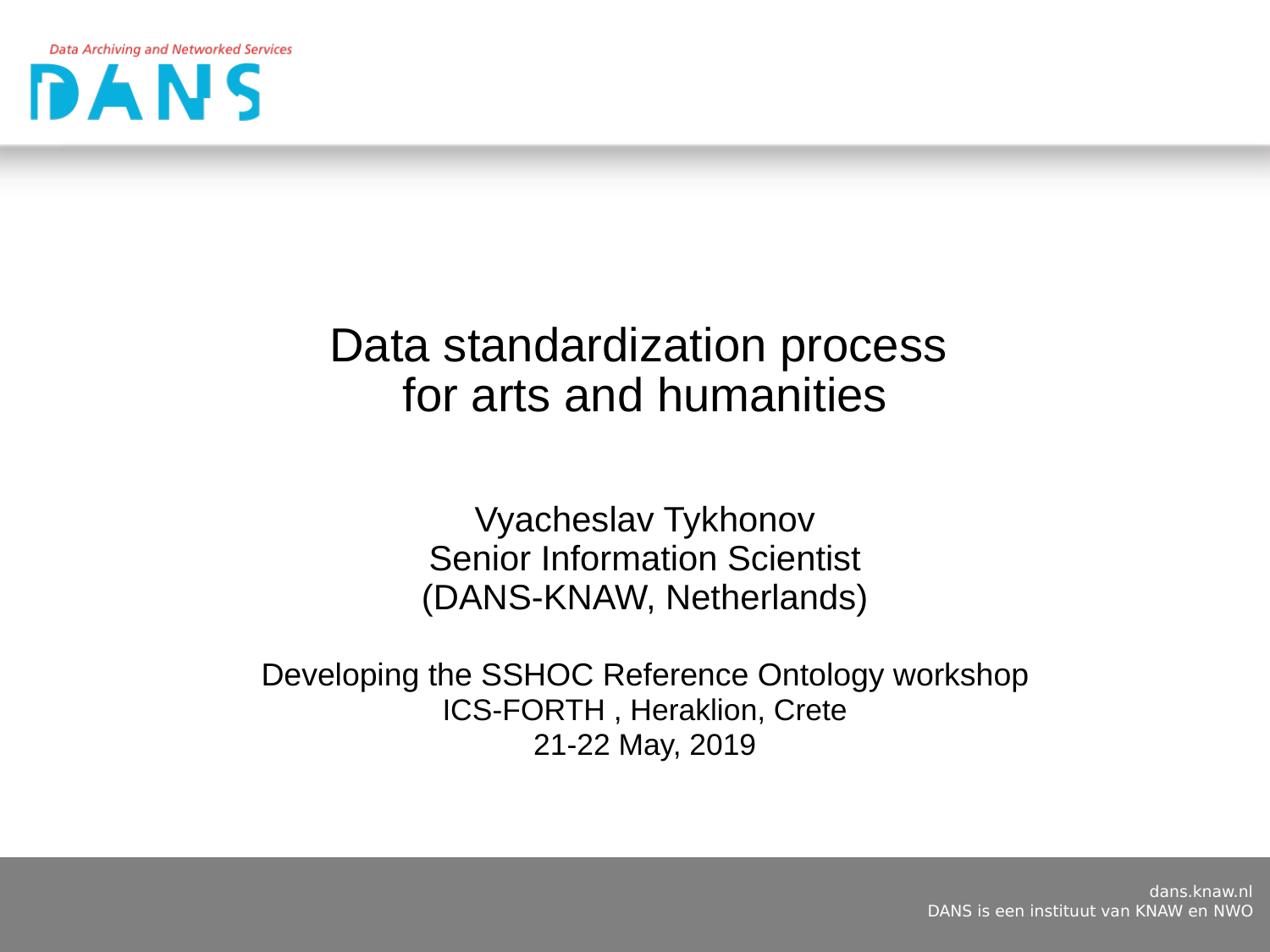

Data standardization process
for arts and humanities

Vyacheslav Tykhonov
Senior Information Scientist
(DANS-KNAW, Netherlands)

Developing the SSHOC Reference Ontology workshop
ICS-FORTH , Heraklion, Crete
21-22 May, 2019